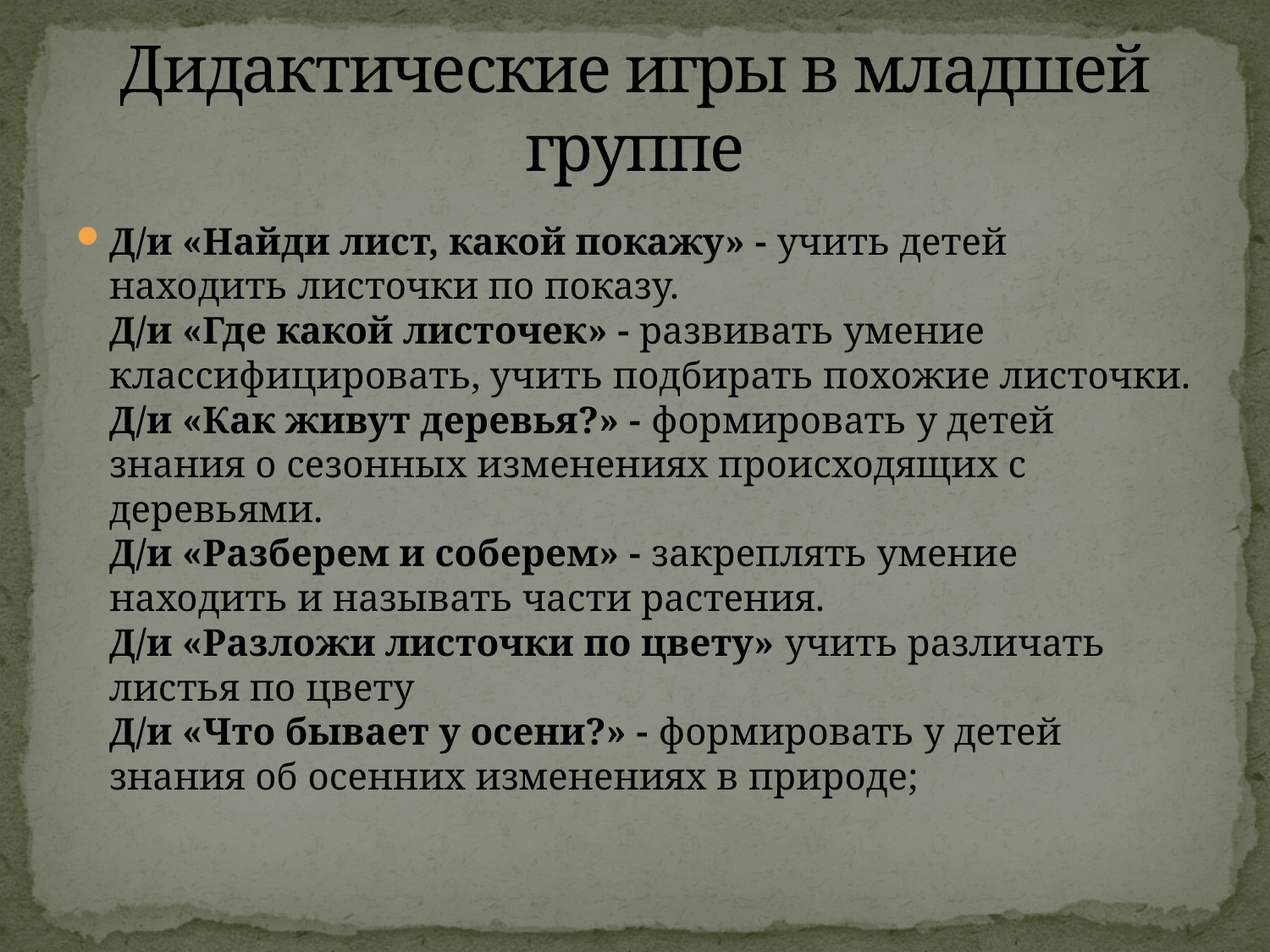

# Дидактические игры в младшей группе
Д/и «Найди лист, какой покажу» - учить детей находить листочки по показу.
Д/и «Где какой листочек» - развивать умение классифицировать, учить подбирать похожие листочки.
Д/и «Как живут деревья?» - формировать у детей знания о сезонных изменениях происходящих с деревьями.
Д/и «Разберем и соберем» - закреплять умение находить и называть части растения.
Д/и «Разложи листочки по цвету» учить различать листья по цвету
Д/и «Что бывает у осени?» - формировать у детей знания об осенних изменениях в природе;